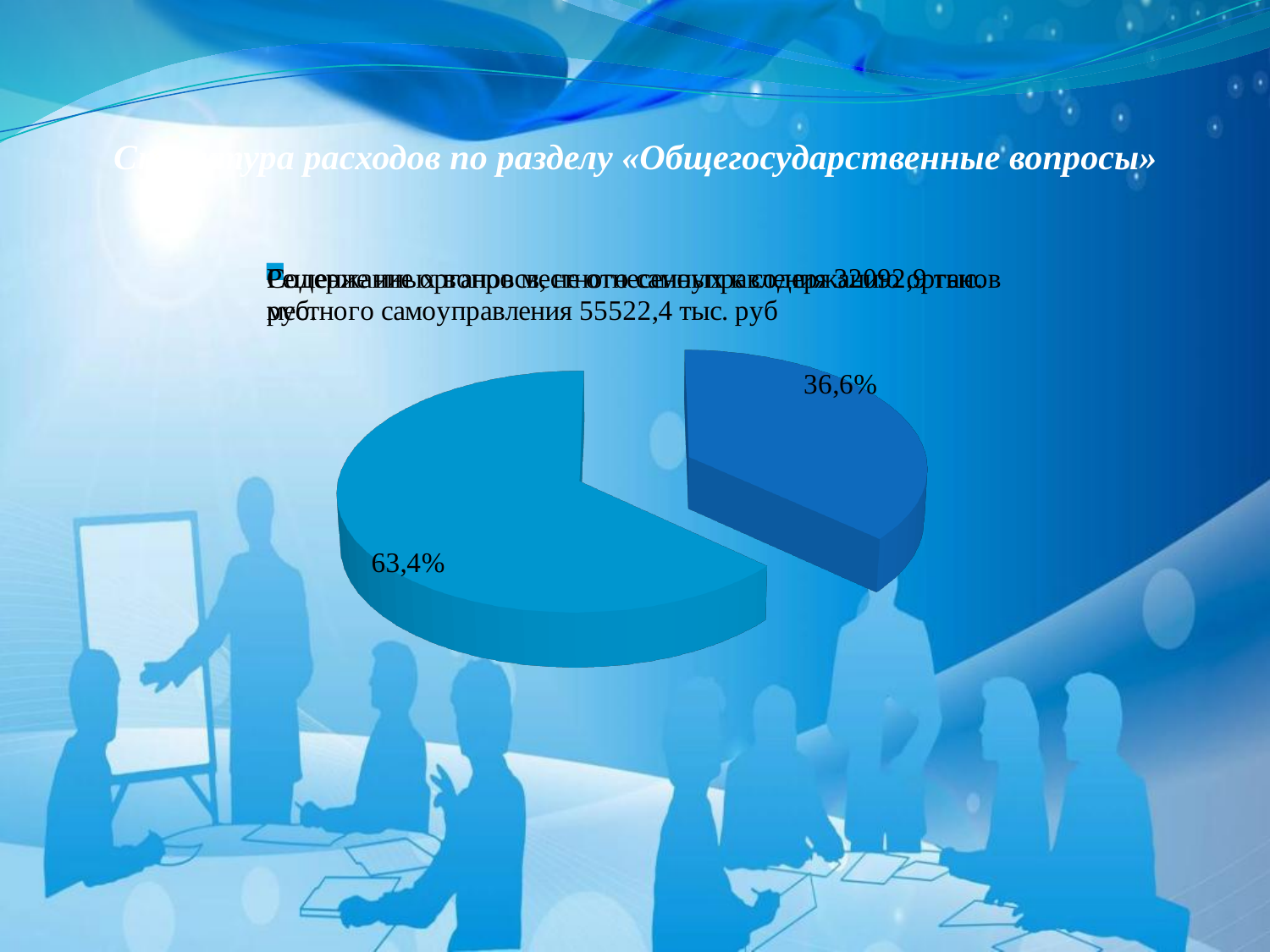

# Структура расходов по разделу «Общегосударственные вопросы»

[unsupported chart]